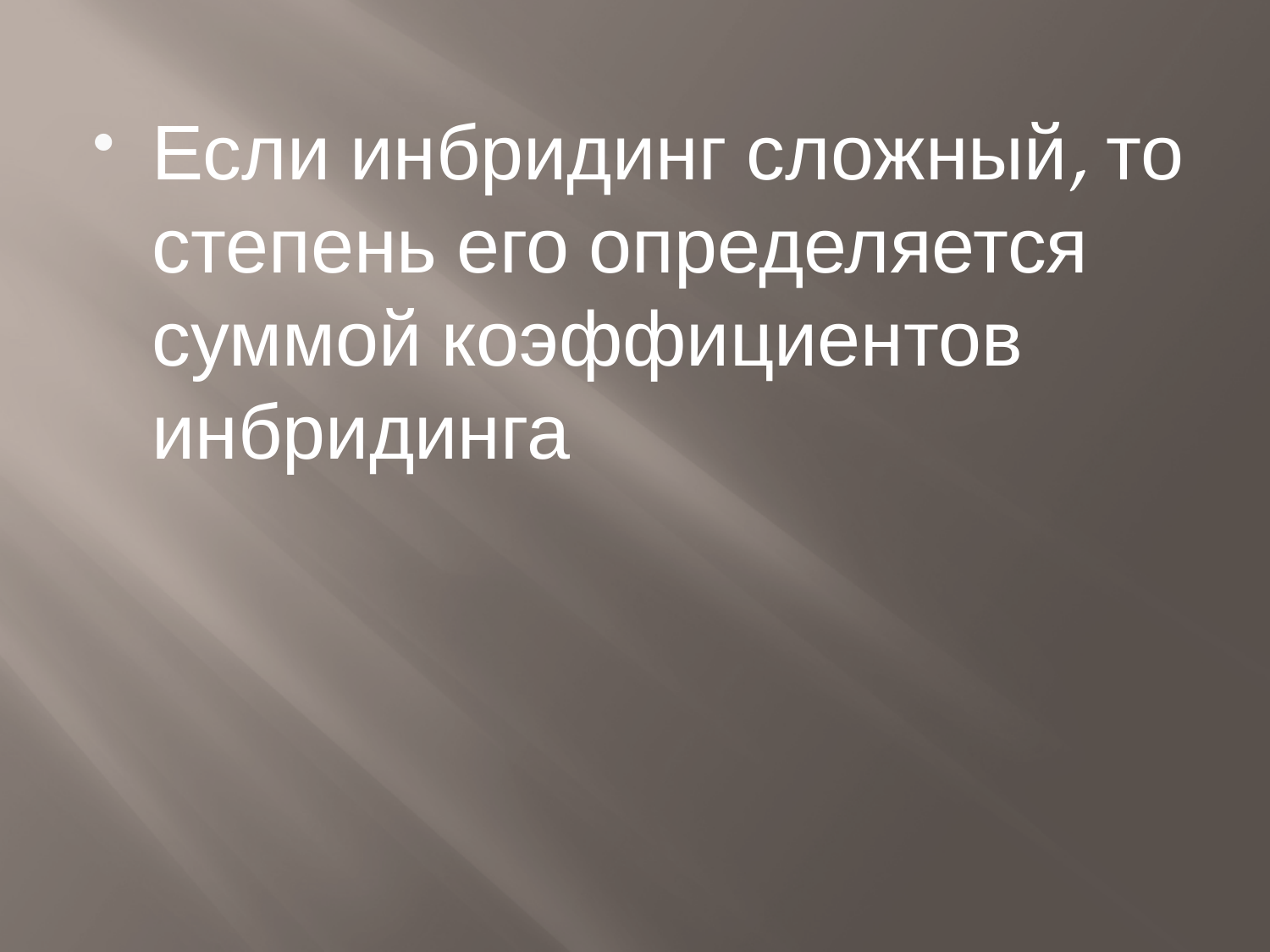

Если инбридинг сложный, то степень его определяется суммой коэффициентов инбридинга